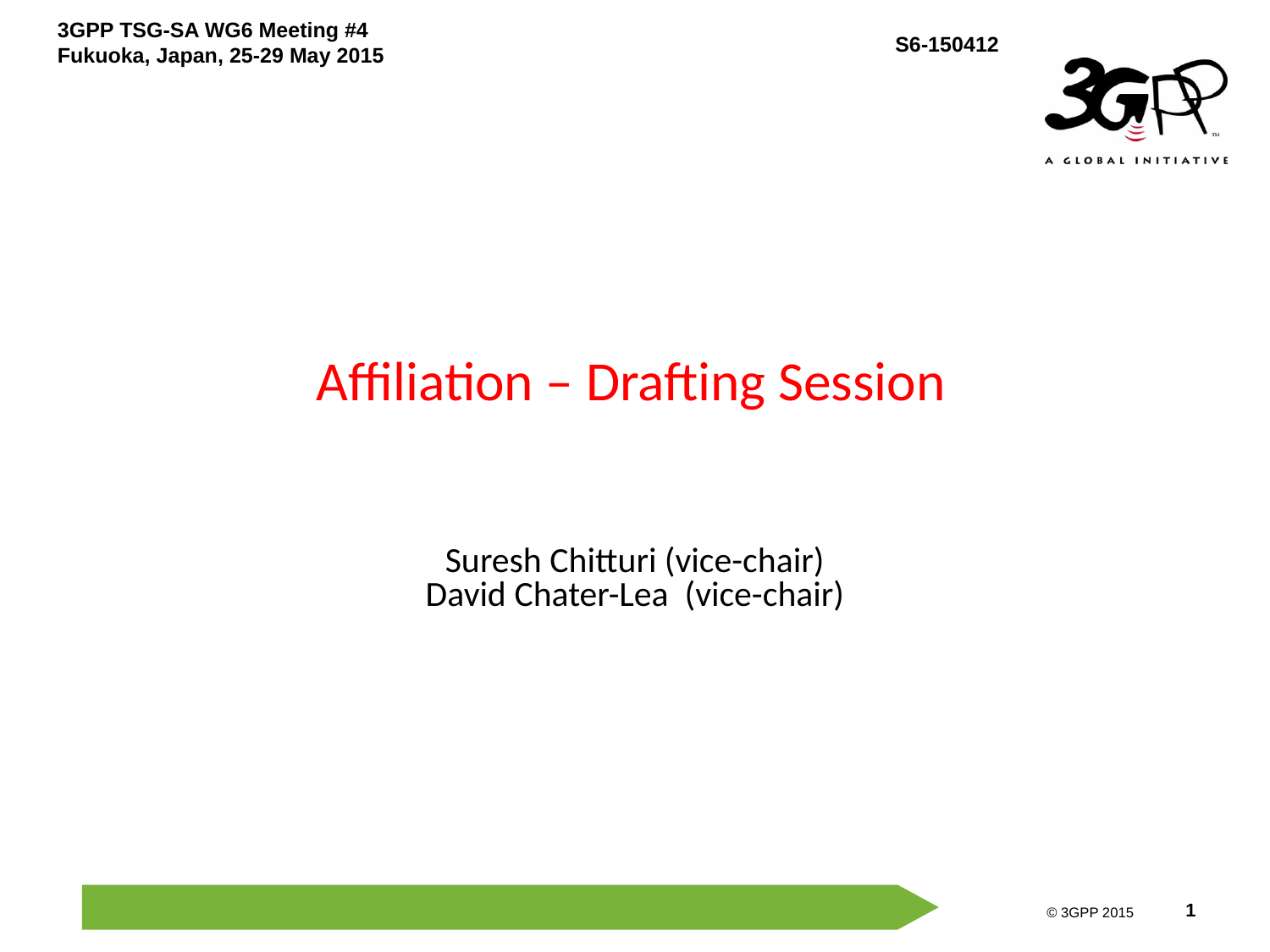

# Affiliation – Drafting Session
Suresh Chitturi (vice-chair)
David Chater-Lea  (vice-chair)